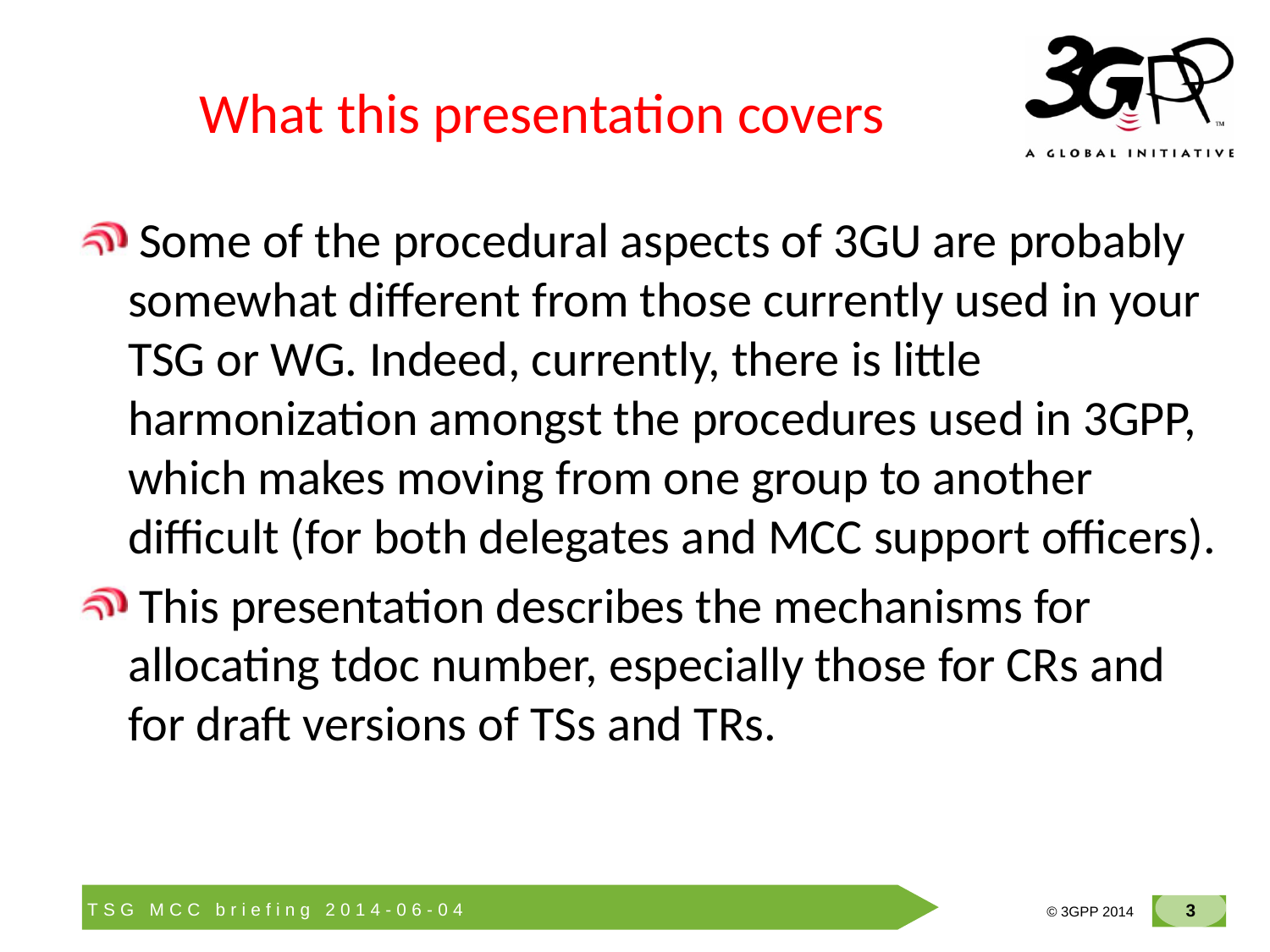

# What this presentation covers
 Some of the procedural aspects of 3GU are probably somewhat different from those currently used in your TSG or WG. Indeed, currently, there is little harmonization amongst the procedures used in 3GPP, which makes moving from one group to another difficult (for both delegates and MCC support officers).
 This presentation describes the mechanisms for allocating tdoc number, especially those for CRs and for draft versions of TSs and TRs.